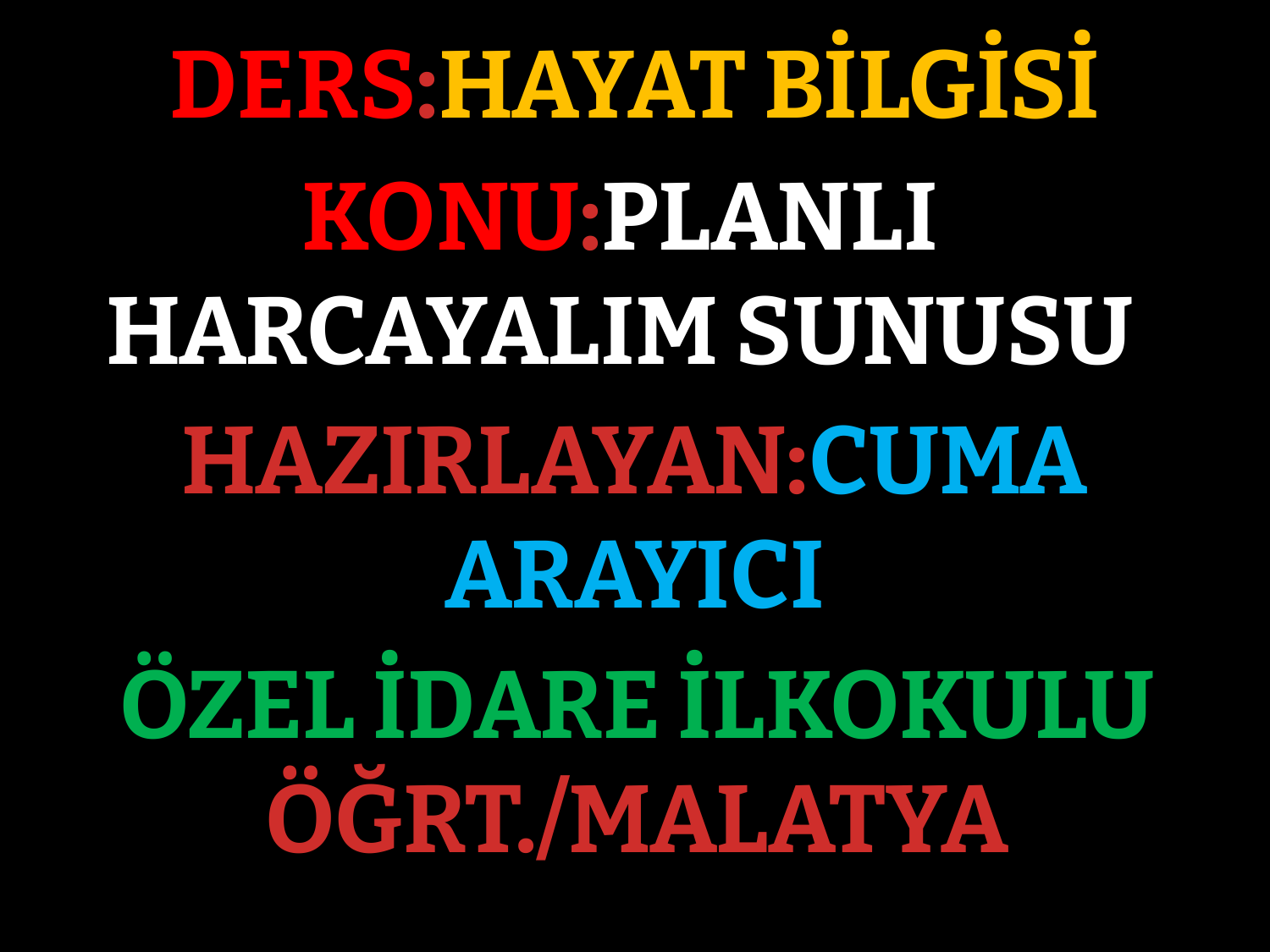

DERS:HAYAT BİLGİSİ
KONU:PLANLI HARCAYALIM SUNUSU
HAZIRLAYAN:CUMA ARAYICI
ÖZEL İDARE İLKOKULU ÖĞRT./MALATYA